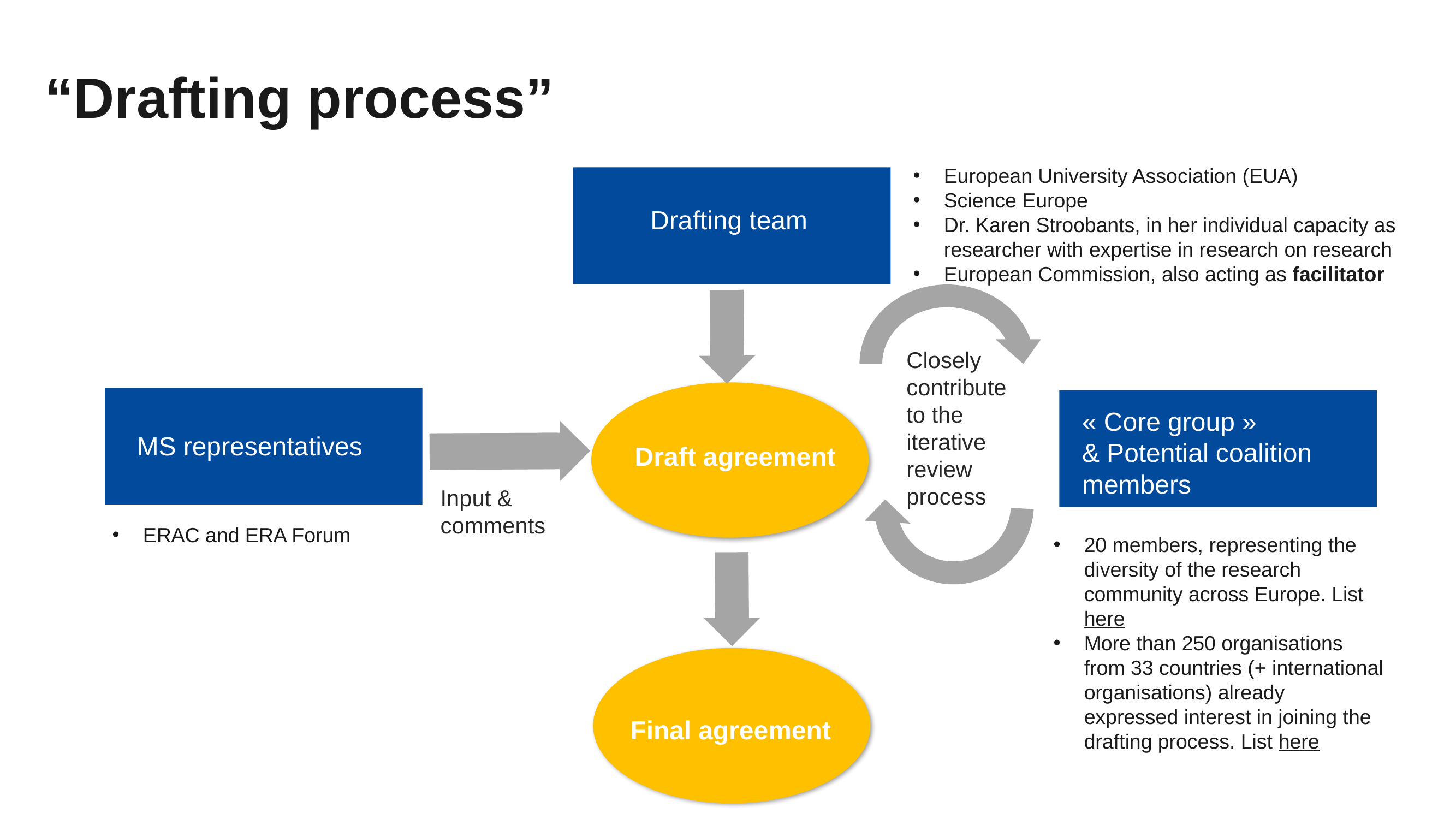

“Drafting process”
European University Association (EUA)
Science Europe
Dr. Karen Stroobants, in her individual capacity as researcher with expertise in research on research
European Commission, also acting as facilitator

Drafting team

Closely contribute to the iterative review process

« Core group »
& Potential coalition members

MS representatives
Draft agreement
Input & comments
ERAC and ERA Forum
20 members, representing the diversity of the research community across Europe. List here
More than 250 organisations from 33 countries (+ international organisations) already expressed interest in joining the drafting process. List here

Final agreement